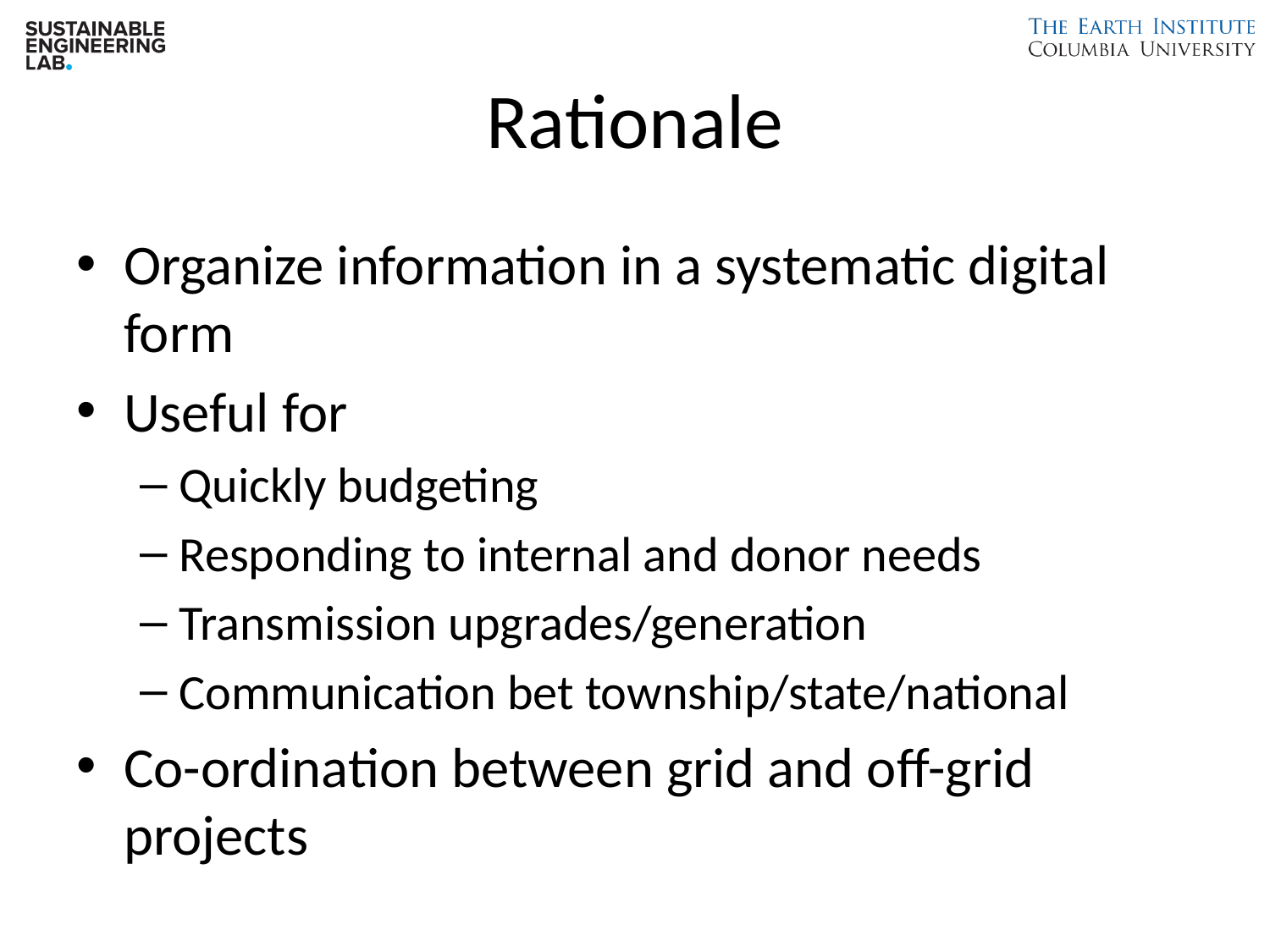

# Rationale
Organize information in a systematic digital form
Useful for
Quickly budgeting
Responding to internal and donor needs
Transmission upgrades/generation
Communication bet township/state/national
Co-ordination between grid and off-grid projects